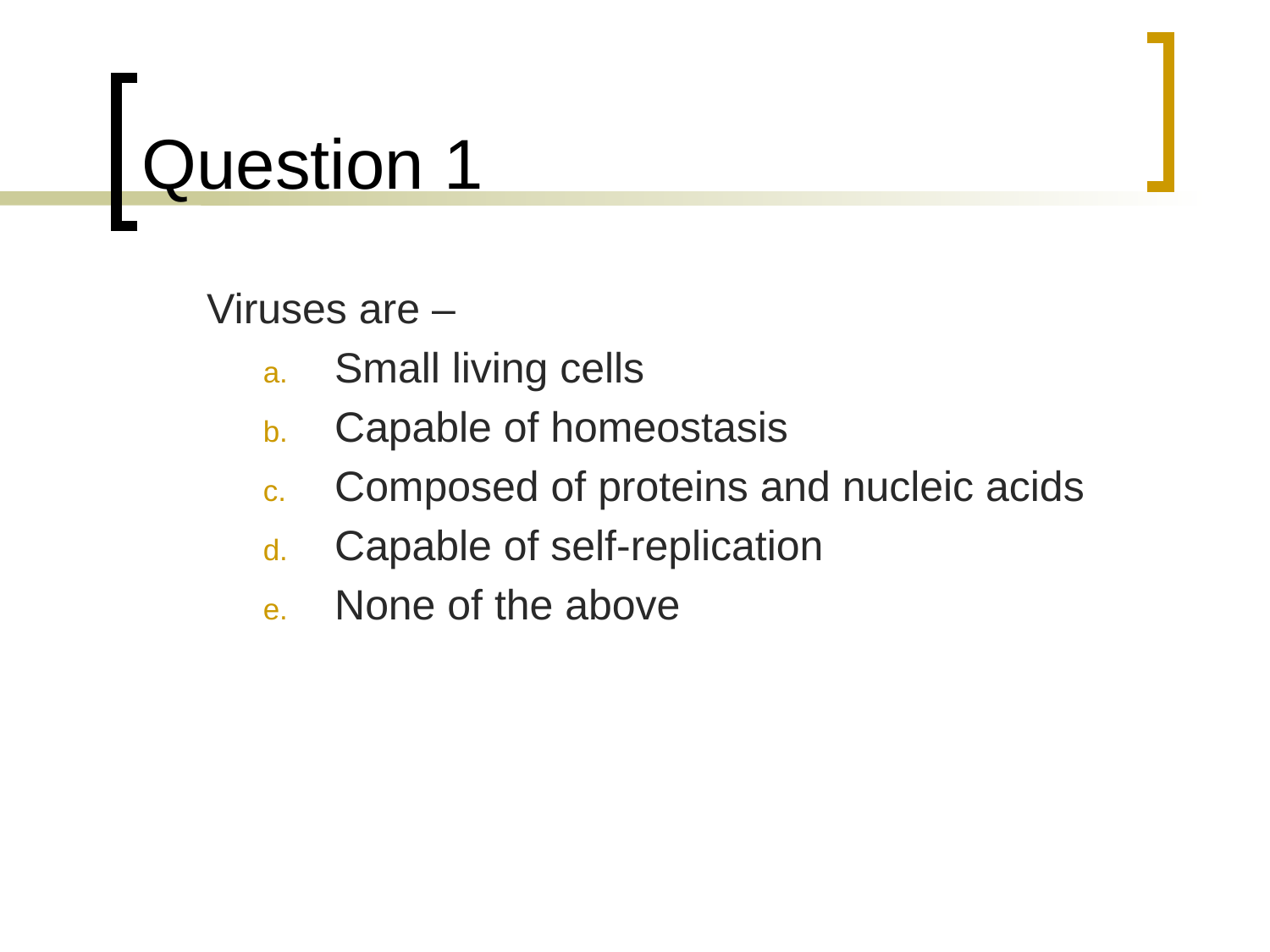

# Question 1
	Viruses are –
Small living cells
Capable of homeostasis
Composed of proteins and nucleic acids
Capable of self-replication
None of the above